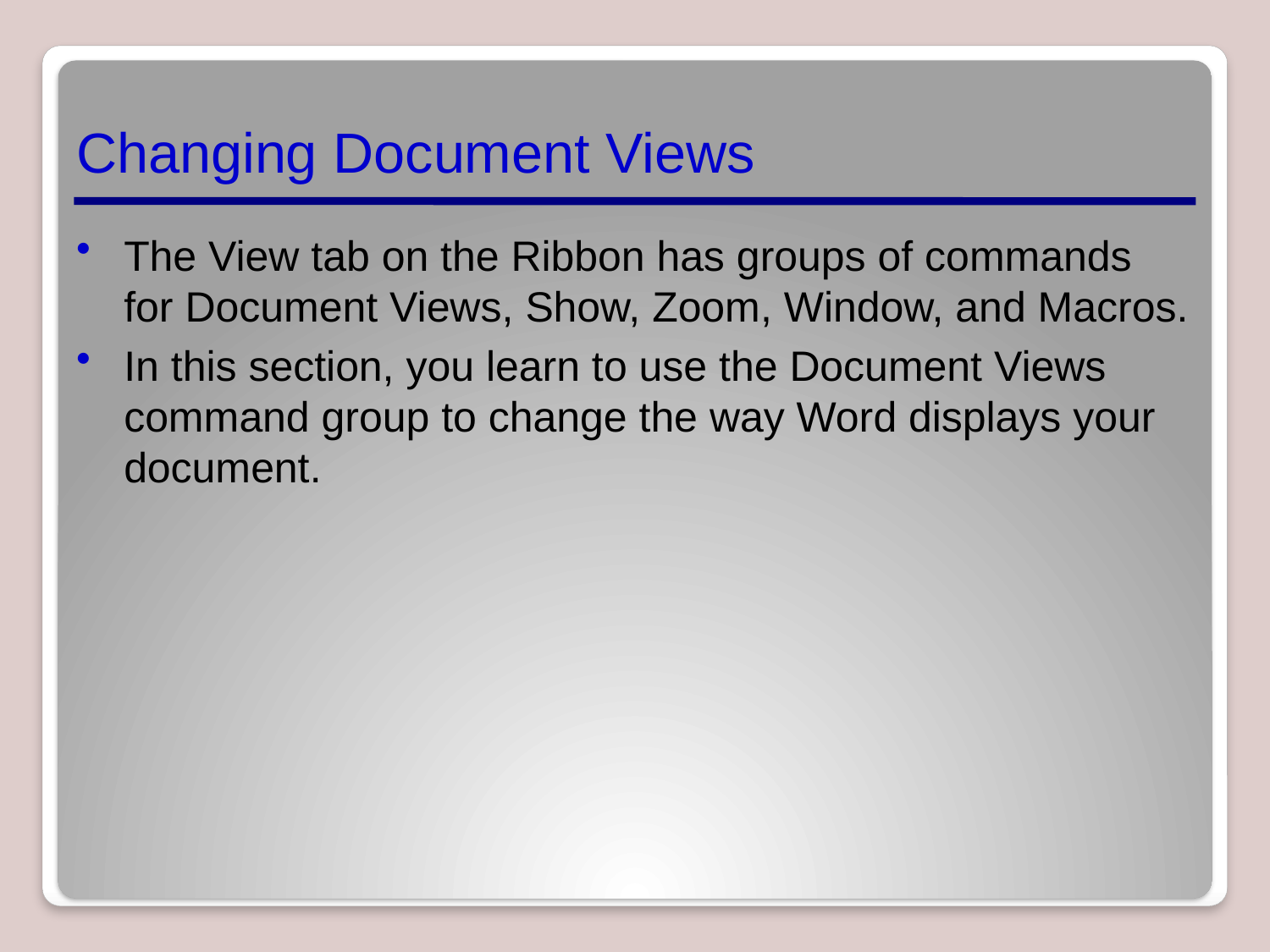

# Changing Document Views
The View tab on the Ribbon has groups of commands for Document Views, Show, Zoom, Window, and Macros.
In this section, you learn to use the Document Views command group to change the way Word displays your document.